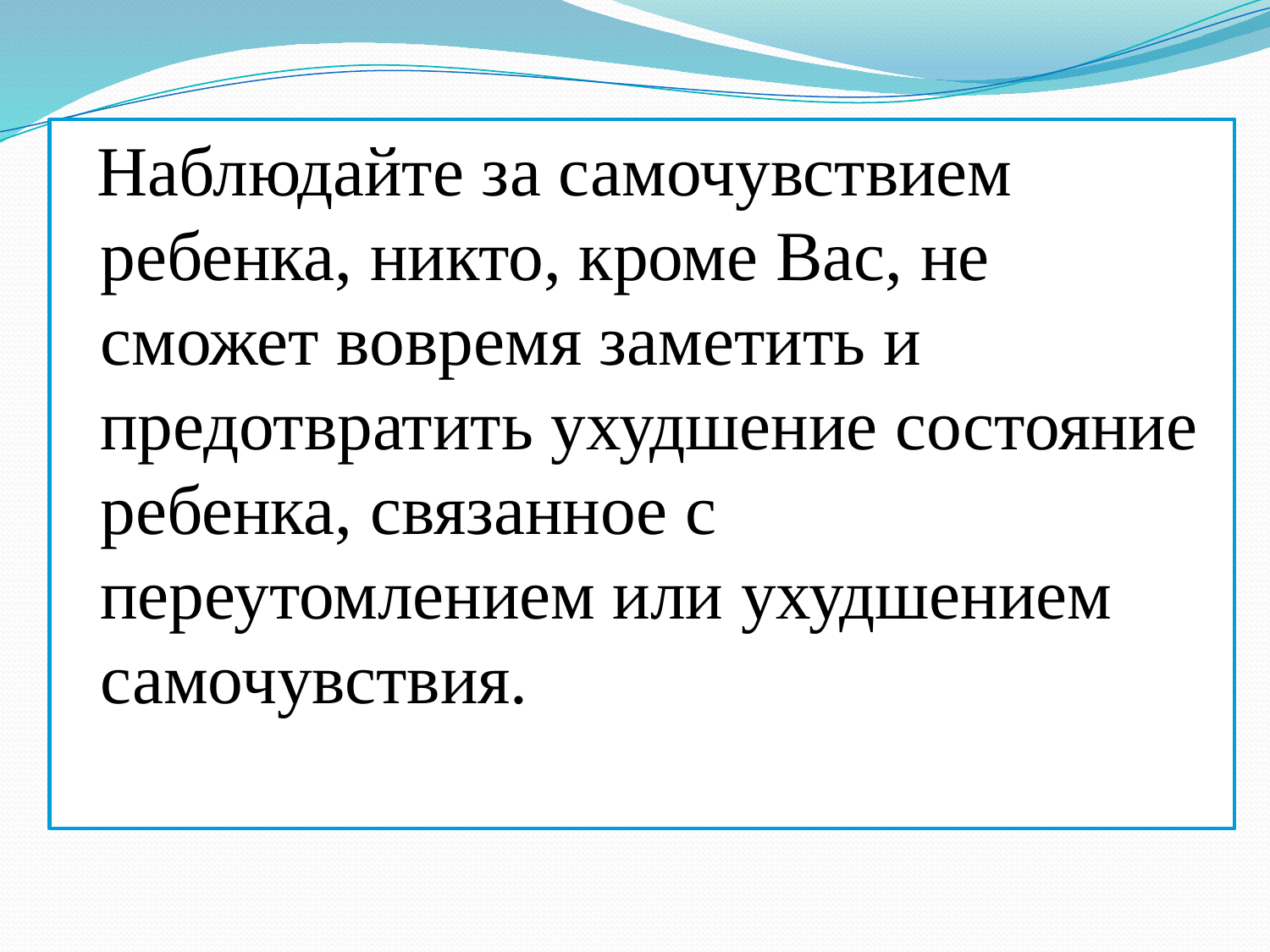

Наблюдайте за самочувствием ребенка, никто, кроме Вас, не сможет вовремя заметить и предотвратить ухудшение состояние ребенка, связанное с переутомлением или ухудшением самочувствия.